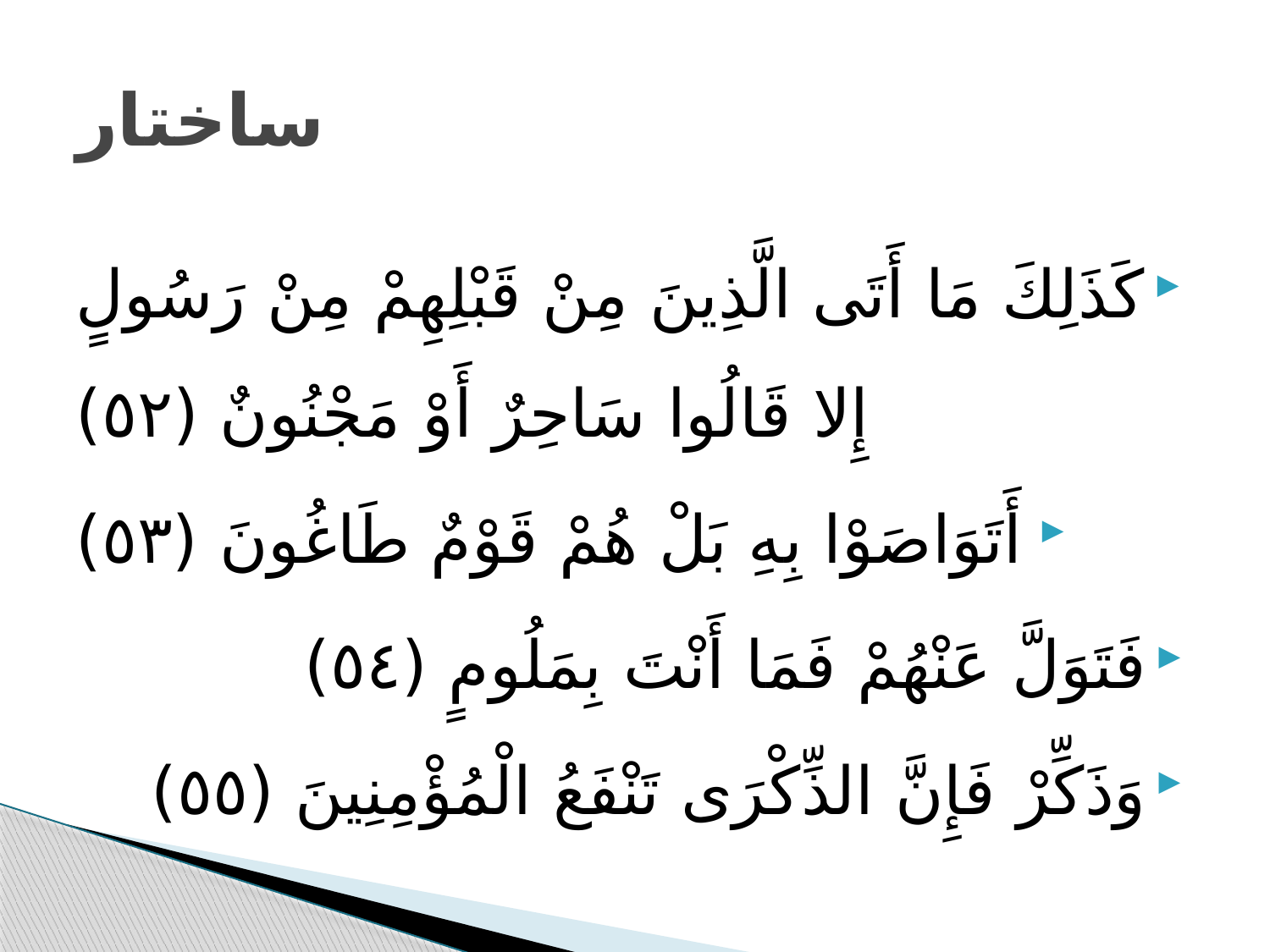

# ساختار
كَذَلِكَ مَا أَتَى الَّذِينَ مِنْ قَبْلِهِمْ مِنْ رَسُولٍ إِلا قَالُوا سَاحِرٌ أَوْ مَجْنُونٌ (٥٢)
أَتَوَاصَوْا بِهِ بَلْ هُمْ قَوْمٌ طَاغُونَ (٥٣)
فَتَوَلَّ عَنْهُمْ فَمَا أَنْتَ بِمَلُومٍ (٥٤)
وَذَكِّرْ فَإِنَّ الذِّكْرَى تَنْفَعُ الْمُؤْمِنِينَ (٥٥)